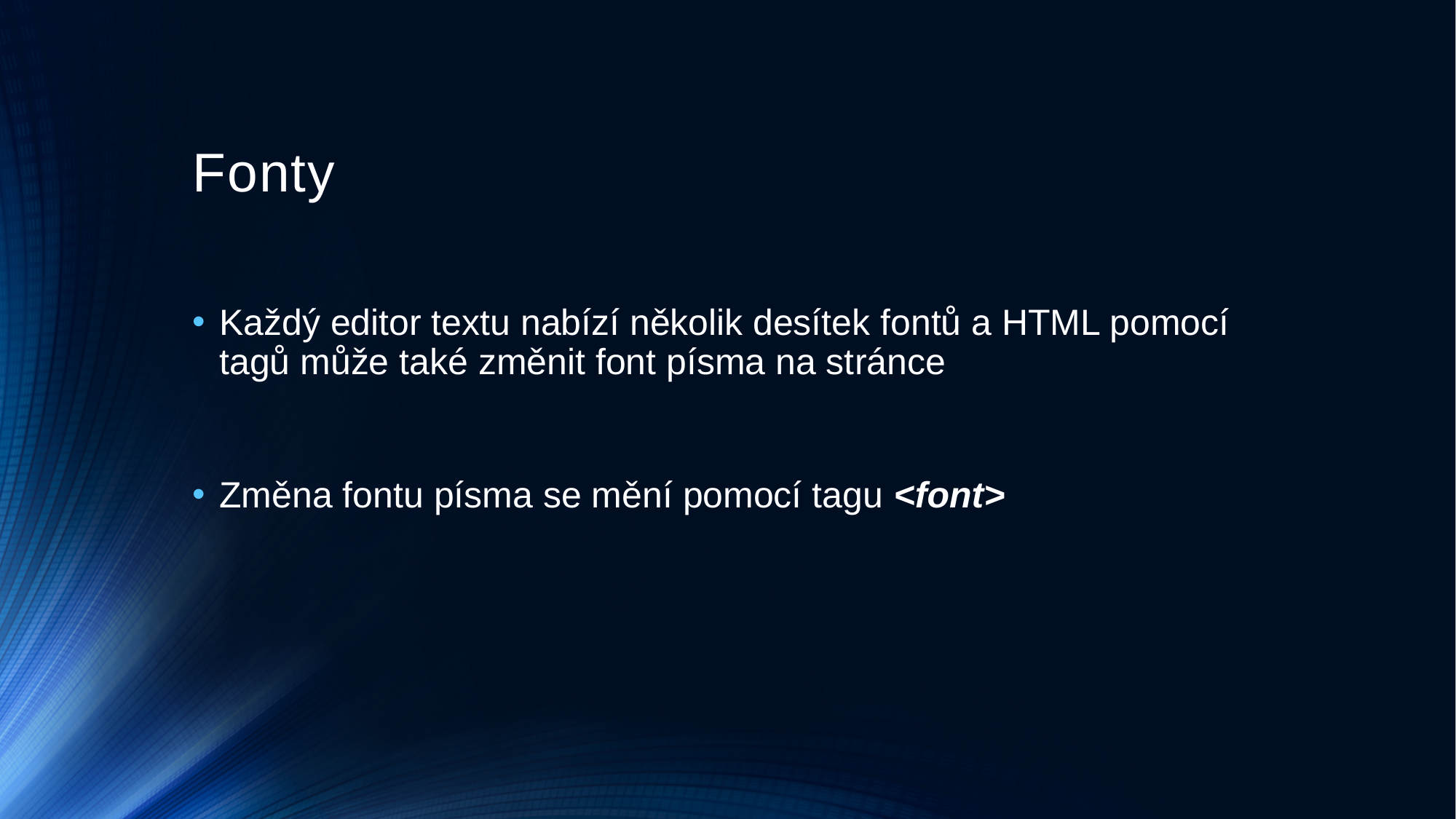

# Fonty

Každý editor textu nabízí několik desítek fontů a HTML pomocí tagů může také změnit font písma na stránce

Změna fontu písma se mění pomocí tagu <font>